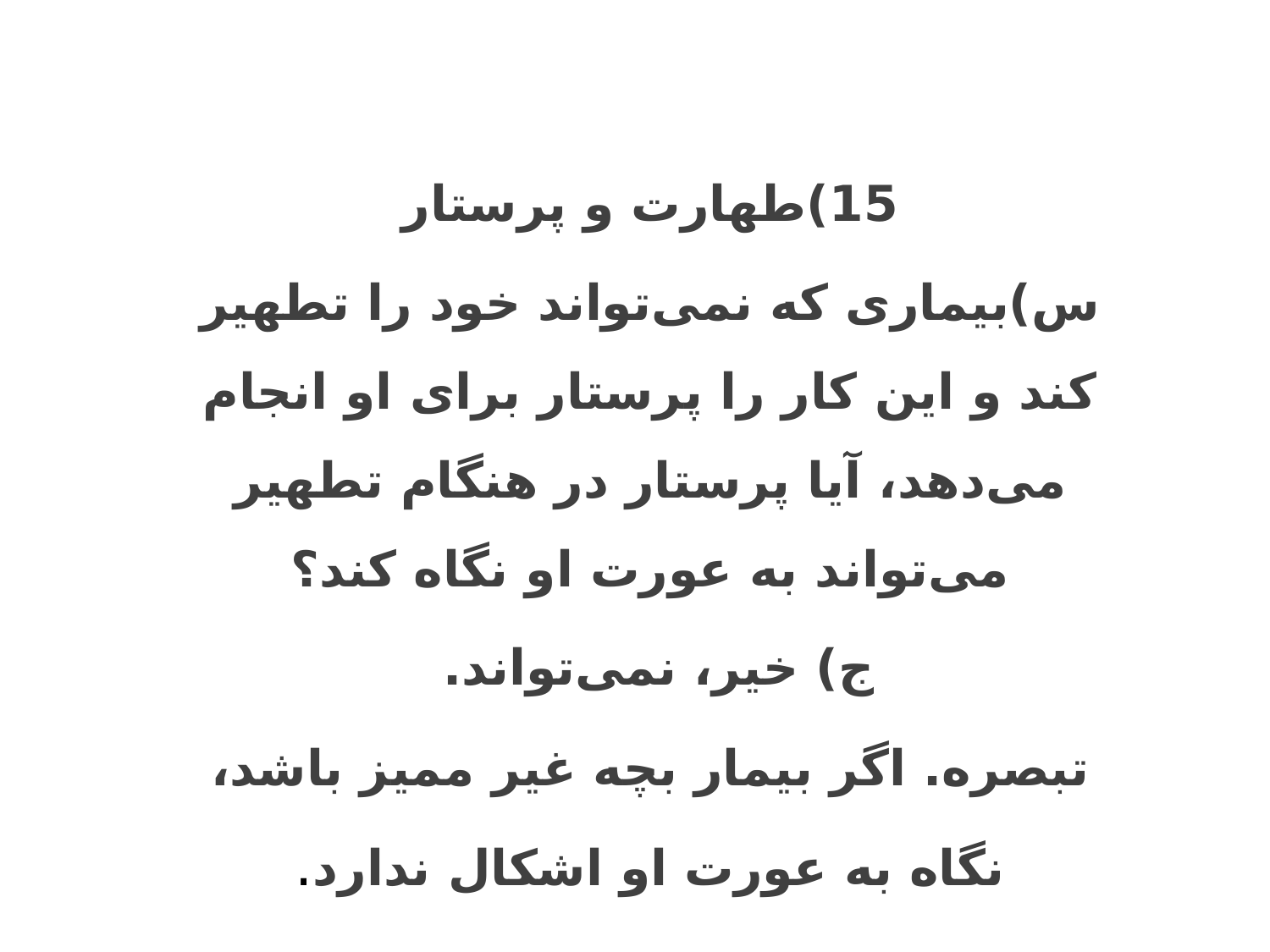

15)طهارت و پرستار
س)بیماری که نمی‌تواند خود را تطهیر کند و این کار را پرستار برای او انجام می‌دهد، آیا پرستار در هنگام تطهیر می‌تواند به عورت او نگاه کند؟
ج) خیر، نمی‌تواند.
تبصره. اگر بیمار بچه غیر ممیز باشد، نگاه به عورت او اشکال ندارد.